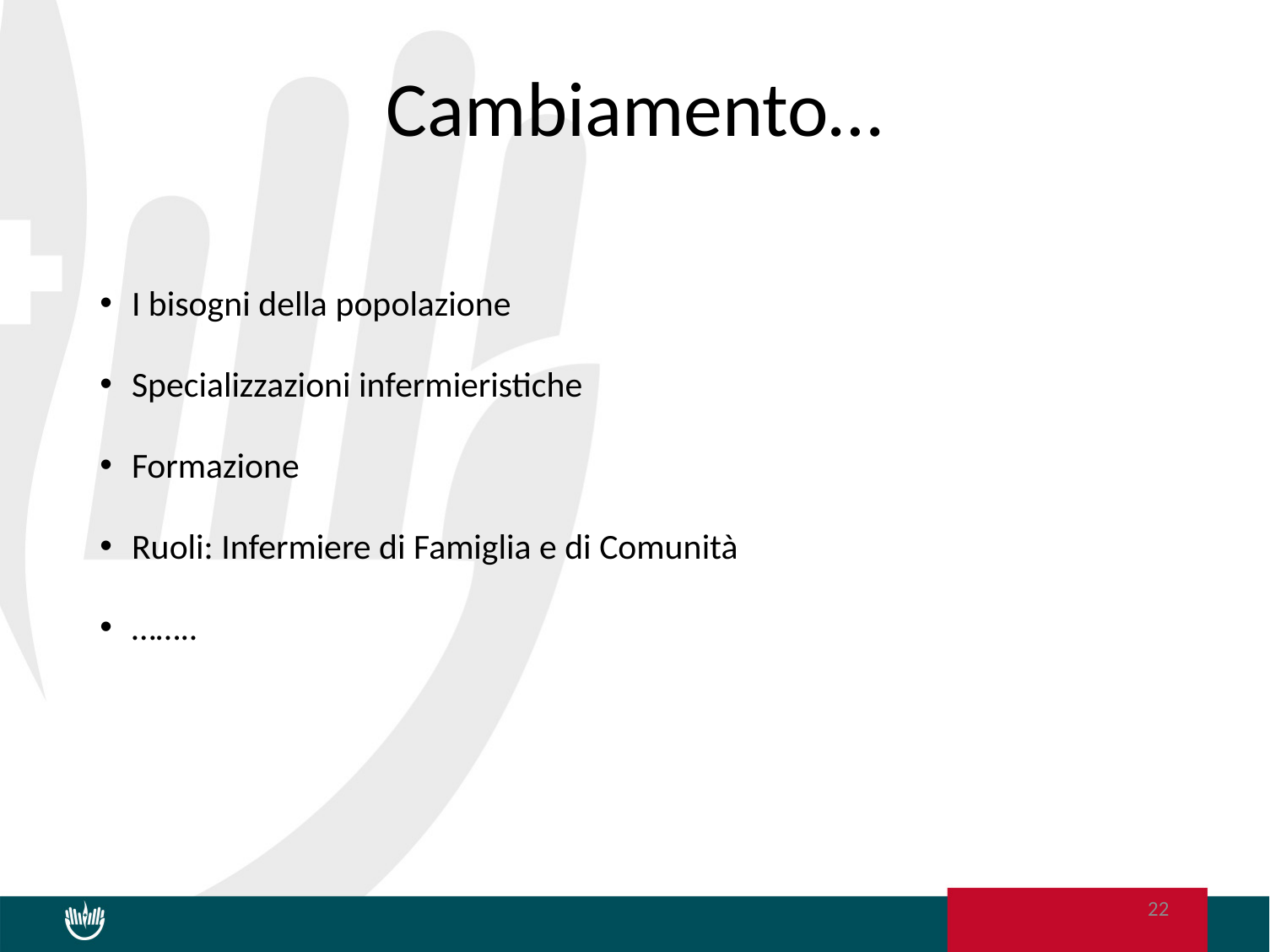

# Cambiamento…
I bisogni della popolazione
Specializzazioni infermieristiche
Formazione
Ruoli: Infermiere di Famiglia e di Comunità
……..
22